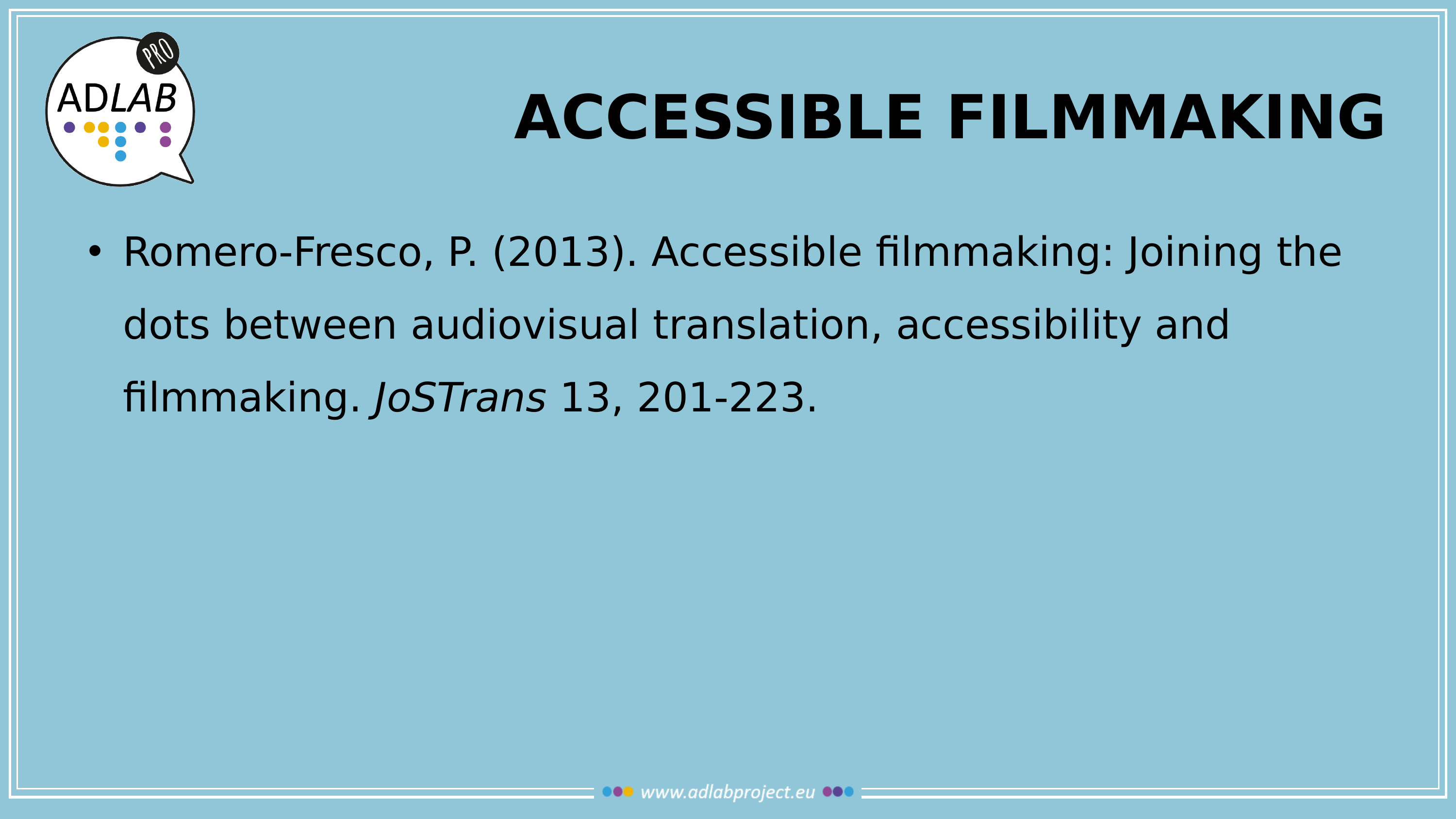

# Accessible filmmaking
Romero-Fresco, P. (2013). Accessible filmmaking: Joining the dots between audiovisual translation, accessibility and filmmaking. JoSTrans 13, 201-223.